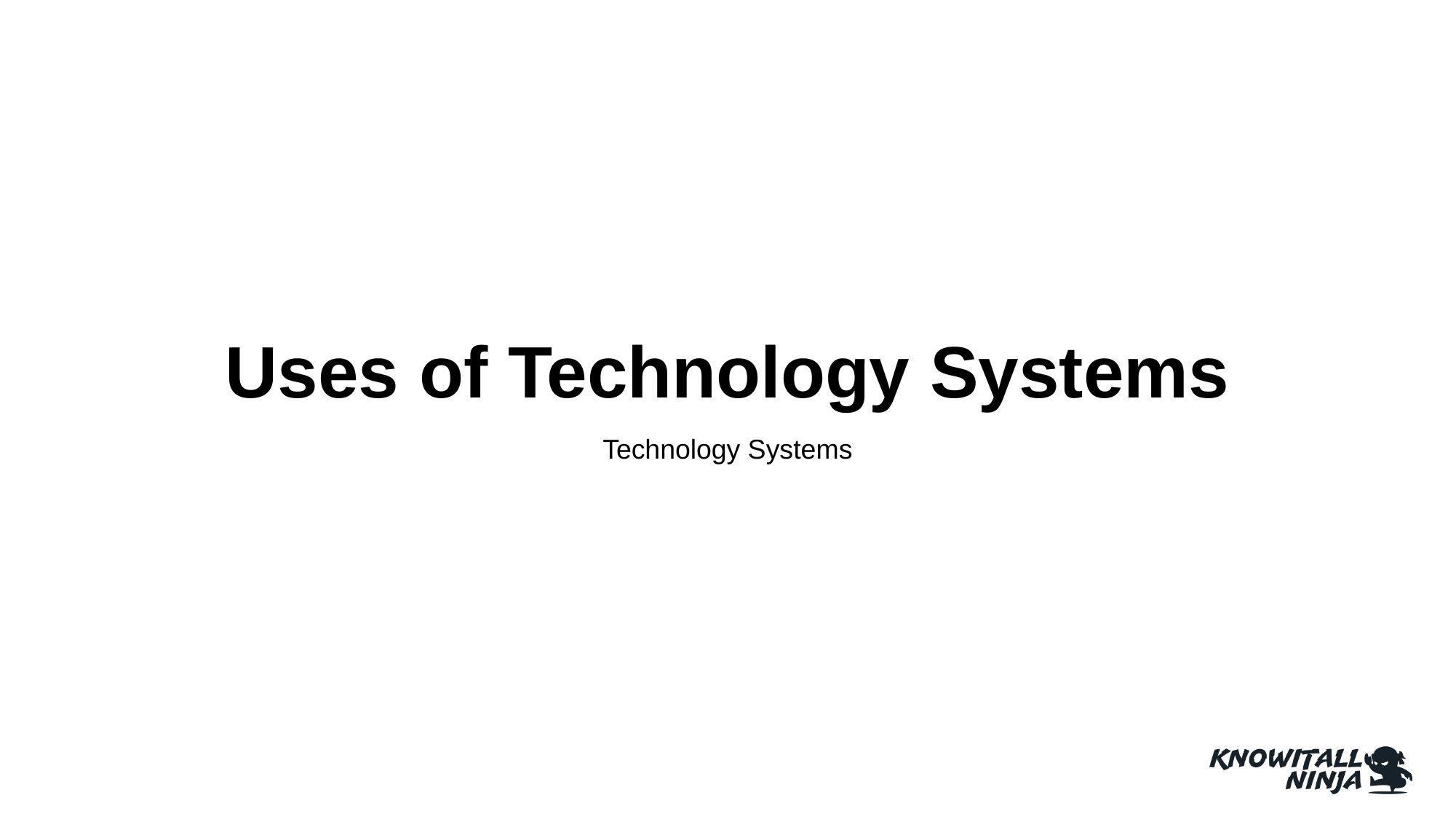

# Uses of Technology Systems
Technology Systems